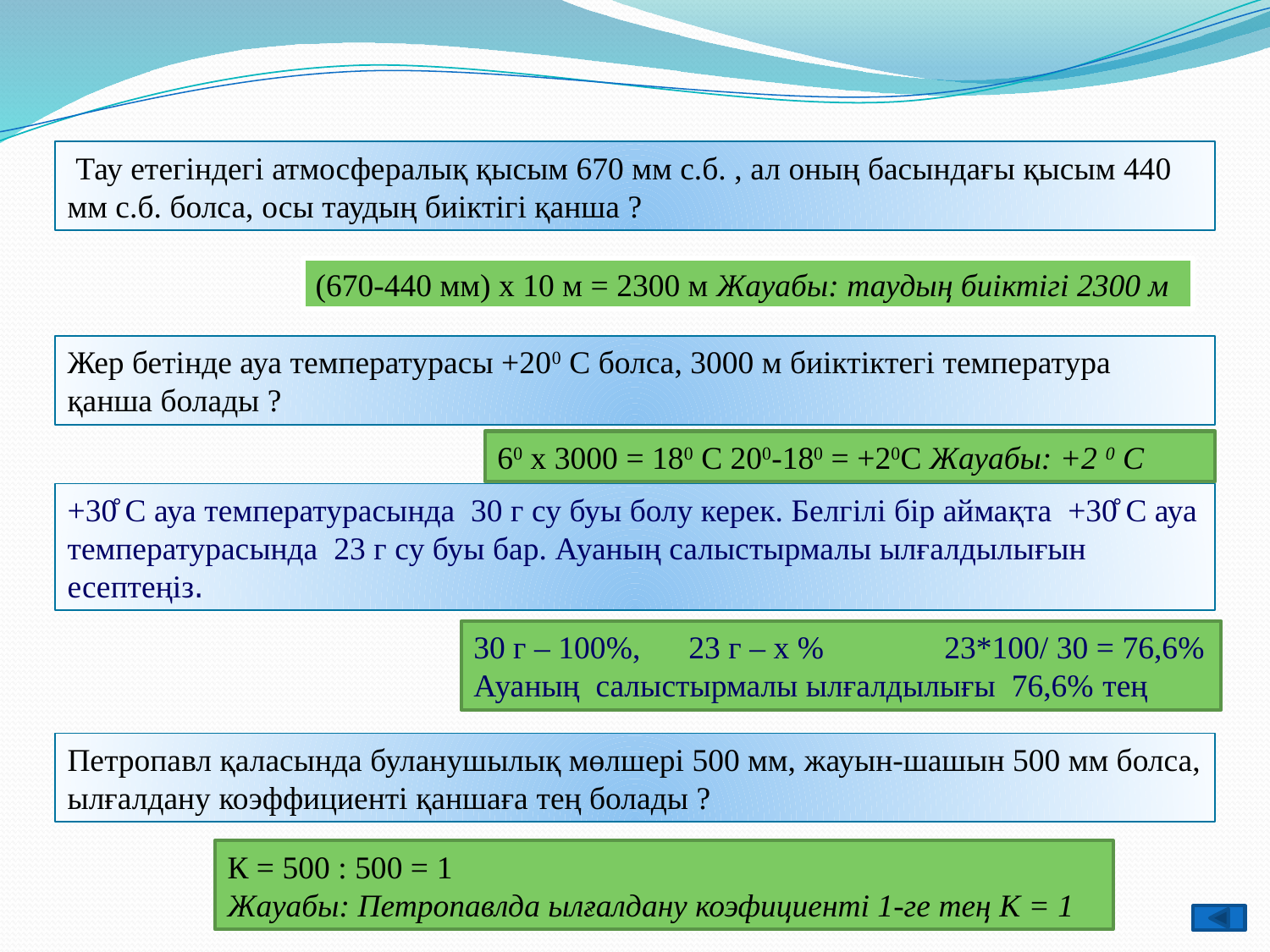

Тау етегіндегі атмосфералық қысым 670 мм с.б. , ал оның басындағы қысым 440 мм с.б. болса, осы таудың биіктігі қанша ?
(670-440 мм) х 10 м = 2300 м Жауабы: таудың биіктігі 2300 м
Жер бетінде ауа температурасы +200 С болса, 3000 м биіктіктегі температура қанша болады ?
60 х 3000 = 180 С 200-180 = +20С Жауабы: +2 0 С
+30̊ С ауа температурасында  30 г су буы болу керек. Белгілі бір аймақта  +30̊ С ауа температурасында  23 г су буы бар. Ауаның салыстырмалы ылғалдылығын есептеңіз.
30 г – 100%,      23 г – х %               23*100/ 30 = 76,6%
Ауаның  салыстырмалы ылғалдылығы  76,6% тең
Петропавл қаласында буланушылық мөлшері 500 мм, жауын-шашын 500 мм болса, ылғалдану коэффициенті қаншаға тең болады ?
К = 500 : 500 = 1
Жауабы: Петропавлда ылғалдану коэфициенті 1-ге тең К = 1